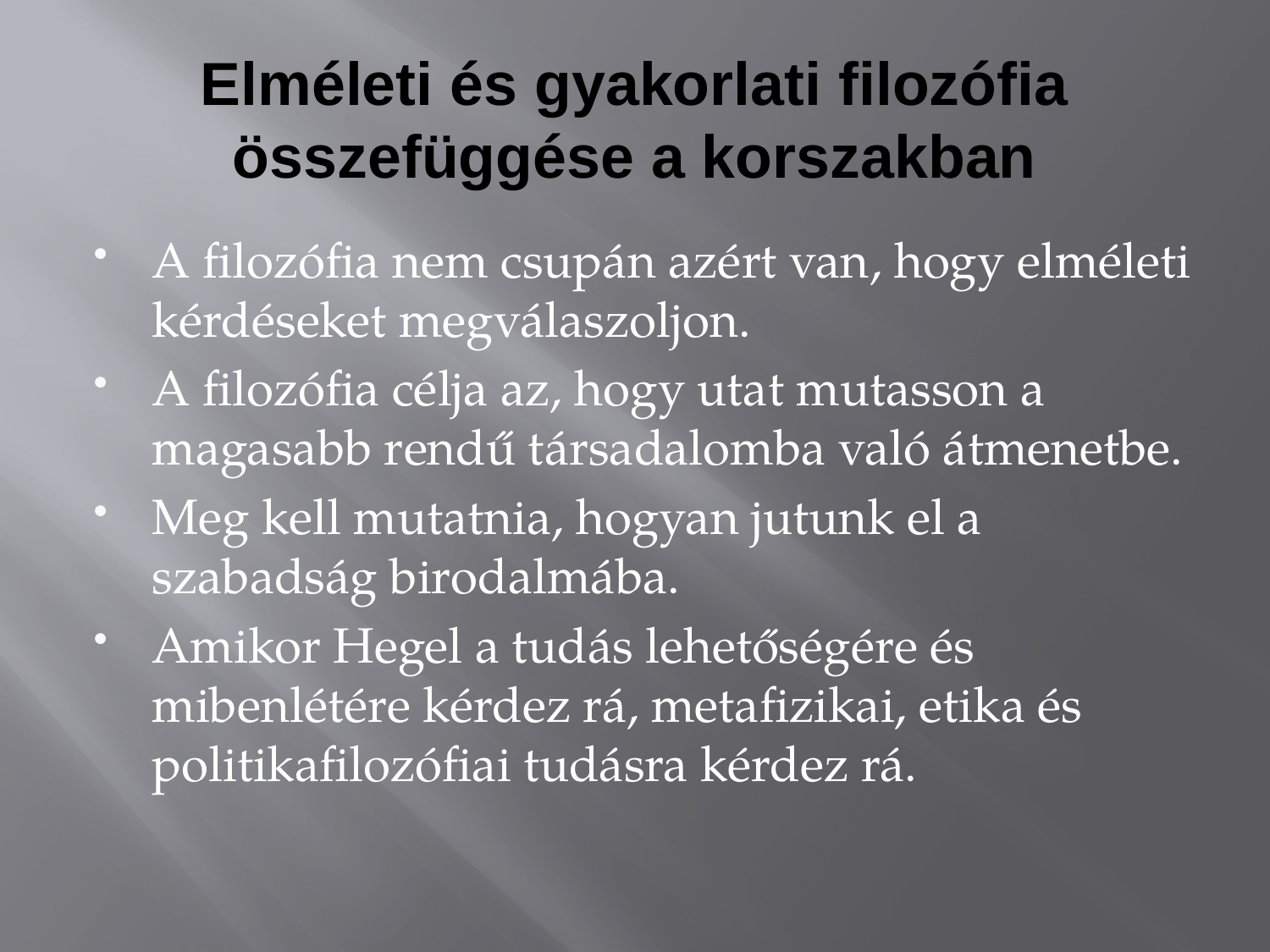

# Elméleti és gyakorlati filozófia összefüggése a korszakban
A filozófia nem csupán azért van, hogy elméleti kérdéseket megválaszoljon.
A filozófia célja az, hogy utat mutasson a magasabb rendű társadalomba való átmenetbe.
Meg kell mutatnia, hogyan jutunk el a szabadság birodalmába.
Amikor Hegel a tudás lehetőségére és mibenlétére kérdez rá, metafizikai, etika és politikafilozófiai tudásra kérdez rá.